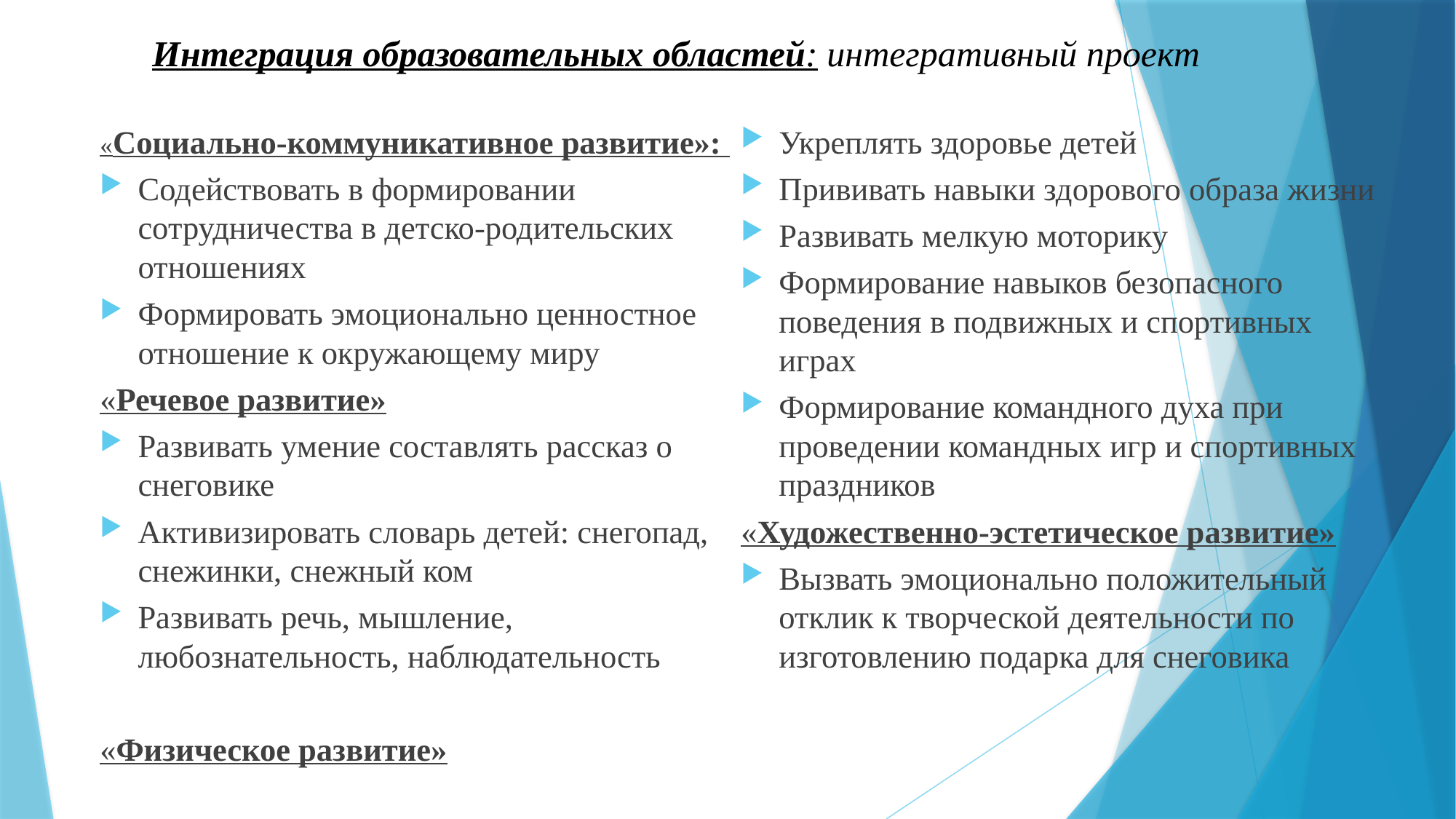

# Интеграция образовательных областей: интегративный проект
«Социально-коммуникативное развитие»:
Содействовать в формировании сотрудничества в детско-родительских отношениях
Формировать эмоционально ценностное отношение к окружающему миру
«Речевое развитие»
Развивать умение составлять рассказ о снеговике
Активизировать словарь детей: снегопад, снежинки, снежный ком
Развивать речь, мышление, любознательность, наблюдательность

«Физическое развитие»
Укреплять здоровье детей
Прививать навыки здорового образа жизни
Развивать мелкую моторику
Формирование навыков безопасного поведения в подвижных и спортивных играх
Формирование командного духа при проведении командных игр и спортивных праздников
«Художественно-эстетическое развитие»
Вызвать эмоционально положительный отклик к творческой деятельности по изготовлению подарка для снеговика